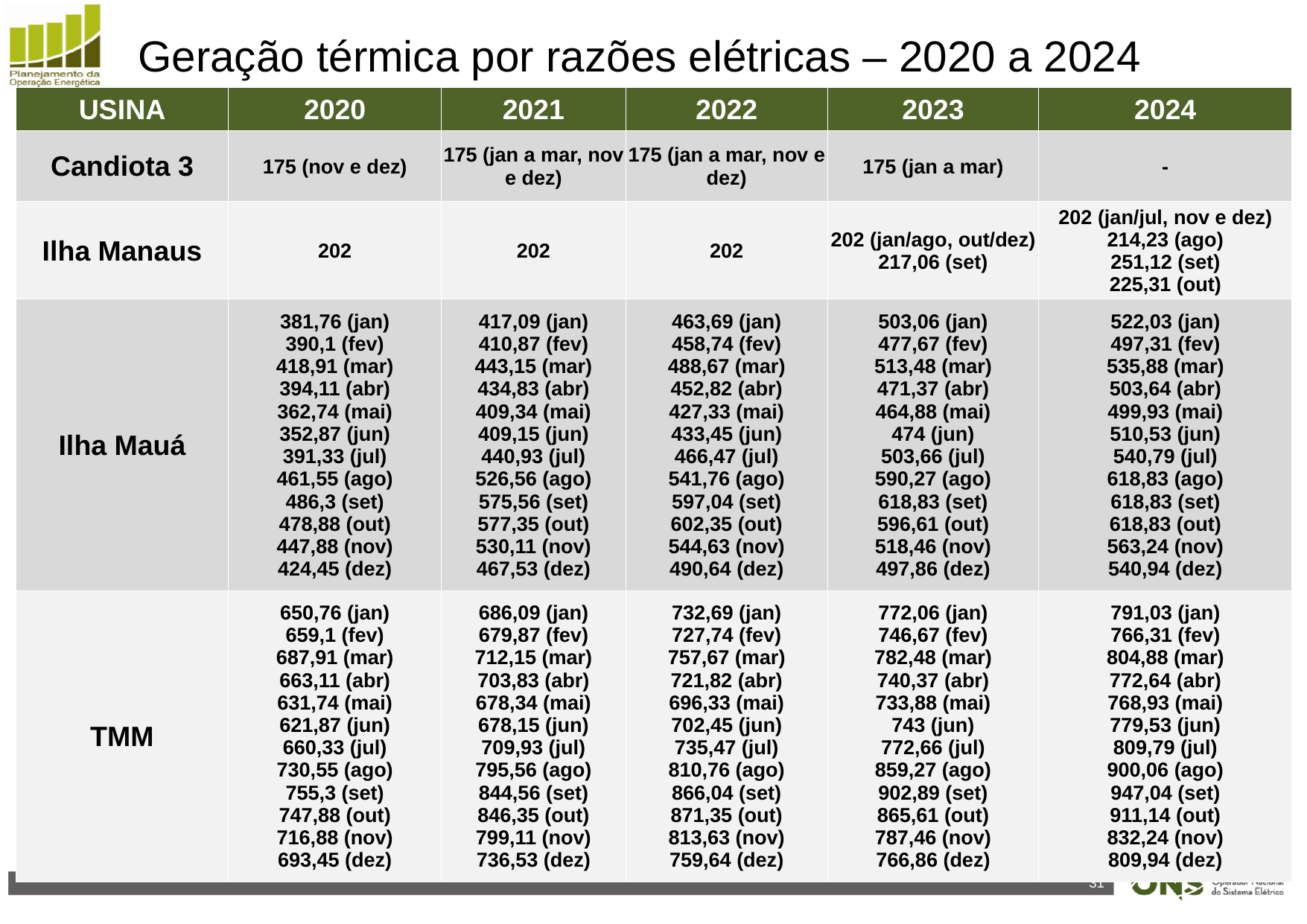

Geração térmica por razões elétricas – 2020 a 2024
| USINA | 2020 | 2021 | 2022 | 2023 | 2024 |
| --- | --- | --- | --- | --- | --- |
| Candiota 3 | 175 (nov e dez) | 175 (jan a mar, nov e dez) | 175 (jan a mar, nov e dez) | 175 (jan a mar) | - |
| Ilha Manaus | 202 | 202 | 202 | 202 (jan/ago, out/dez) 217,06 (set) | 202 (jan/jul, nov e dez) 214,23 (ago) 251,12 (set) 225,31 (out) |
| Ilha Mauá | 381,76 (jan) 390,1 (fev) 418,91 (mar) 394,11 (abr) 362,74 (mai) 352,87 (jun) 391,33 (jul) 461,55 (ago) 486,3 (set) 478,88 (out) 447,88 (nov) 424,45 (dez) | 417,09 (jan) 410,87 (fev) 443,15 (mar) 434,83 (abr) 409,34 (mai) 409,15 (jun) 440,93 (jul) 526,56 (ago) 575,56 (set) 577,35 (out) 530,11 (nov) 467,53 (dez) | 463,69 (jan) 458,74 (fev) 488,67 (mar) 452,82 (abr) 427,33 (mai) 433,45 (jun) 466,47 (jul) 541,76 (ago) 597,04 (set) 602,35 (out) 544,63 (nov) 490,64 (dez) | 503,06 (jan) 477,67 (fev) 513,48 (mar) 471,37 (abr) 464,88 (mai) 474 (jun) 503,66 (jul) 590,27 (ago) 618,83 (set) 596,61 (out) 518,46 (nov) 497,86 (dez) | 522,03 (jan) 497,31 (fev) 535,88 (mar) 503,64 (abr) 499,93 (mai) 510,53 (jun) 540,79 (jul) 618,83 (ago) 618,83 (set) 618,83 (out) 563,24 (nov) 540,94 (dez) |
| TMM | 650,76 (jan) 659,1 (fev) 687,91 (mar) 663,11 (abr) 631,74 (mai) 621,87 (jun) 660,33 (jul) 730,55 (ago) 755,3 (set) 747,88 (out) 716,88 (nov) 693,45 (dez) | 686,09 (jan) 679,87 (fev) 712,15 (mar) 703,83 (abr) 678,34 (mai) 678,15 (jun) 709,93 (jul) 795,56 (ago) 844,56 (set) 846,35 (out) 799,11 (nov) 736,53 (dez) | 732,69 (jan) 727,74 (fev) 757,67 (mar) 721,82 (abr) 696,33 (mai) 702,45 (jun) 735,47 (jul) 810,76 (ago) 866,04 (set) 871,35 (out) 813,63 (nov) 759,64 (dez) | 772,06 (jan) 746,67 (fev) 782,48 (mar) 740,37 (abr) 733,88 (mai) 743 (jun) 772,66 (jul) 859,27 (ago) 902,89 (set) 865,61 (out) 787,46 (nov) 766,86 (dez) | 791,03 (jan) 766,31 (fev) 804,88 (mar) 772,64 (abr) 768,93 (mai) 779,53 (jun) 809,79 (jul) 900,06 (ago) 947,04 (set) 911,14 (out) 832,24 (nov) 809,94 (dez) |